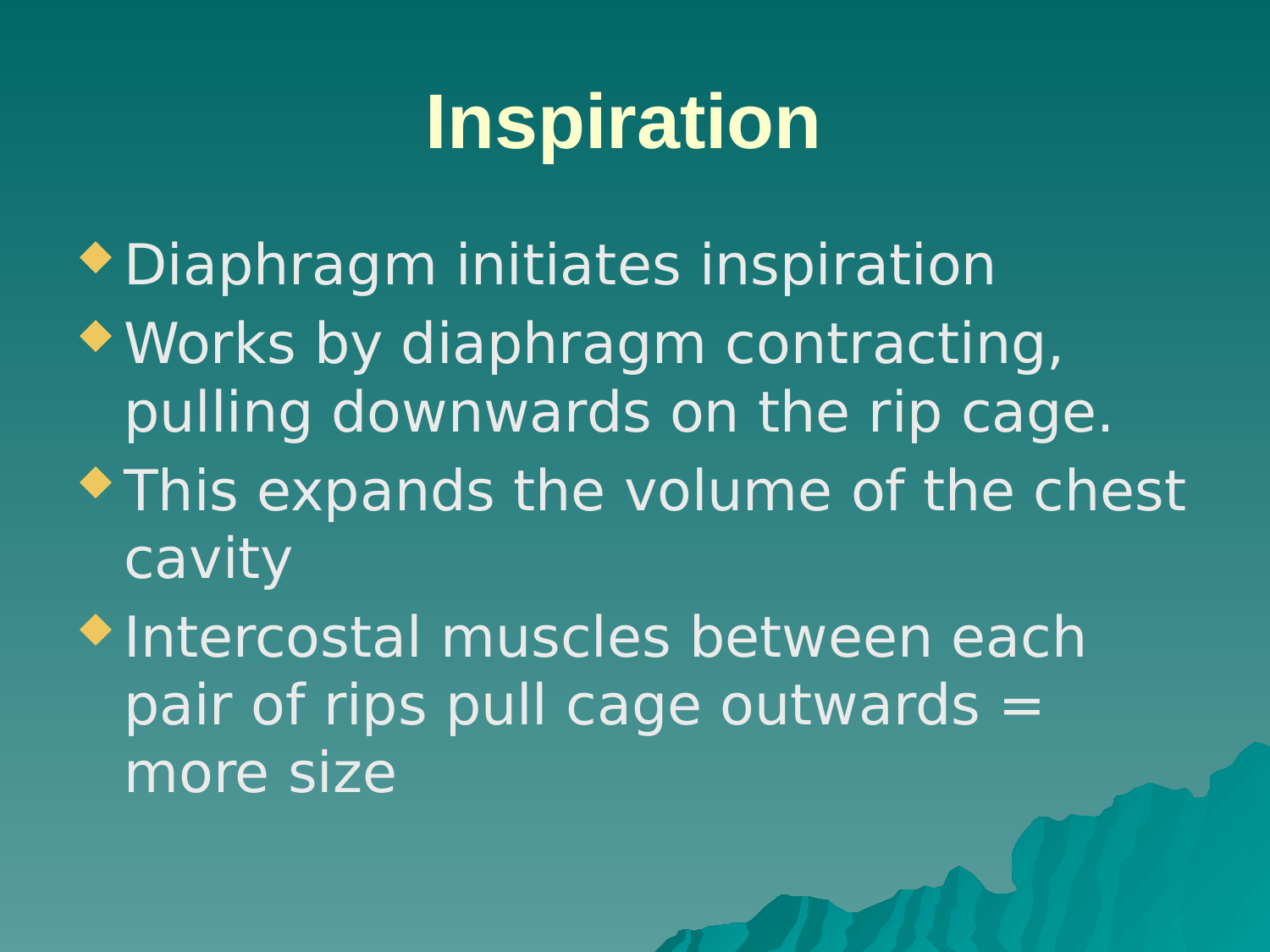

# Inspiration
Diaphragm initiates inspiration
Works by diaphragm contracting, pulling downwards on the rip cage.
This expands the volume of the chest cavity
Intercostal muscles between each pair of rips pull cage outwards = more size